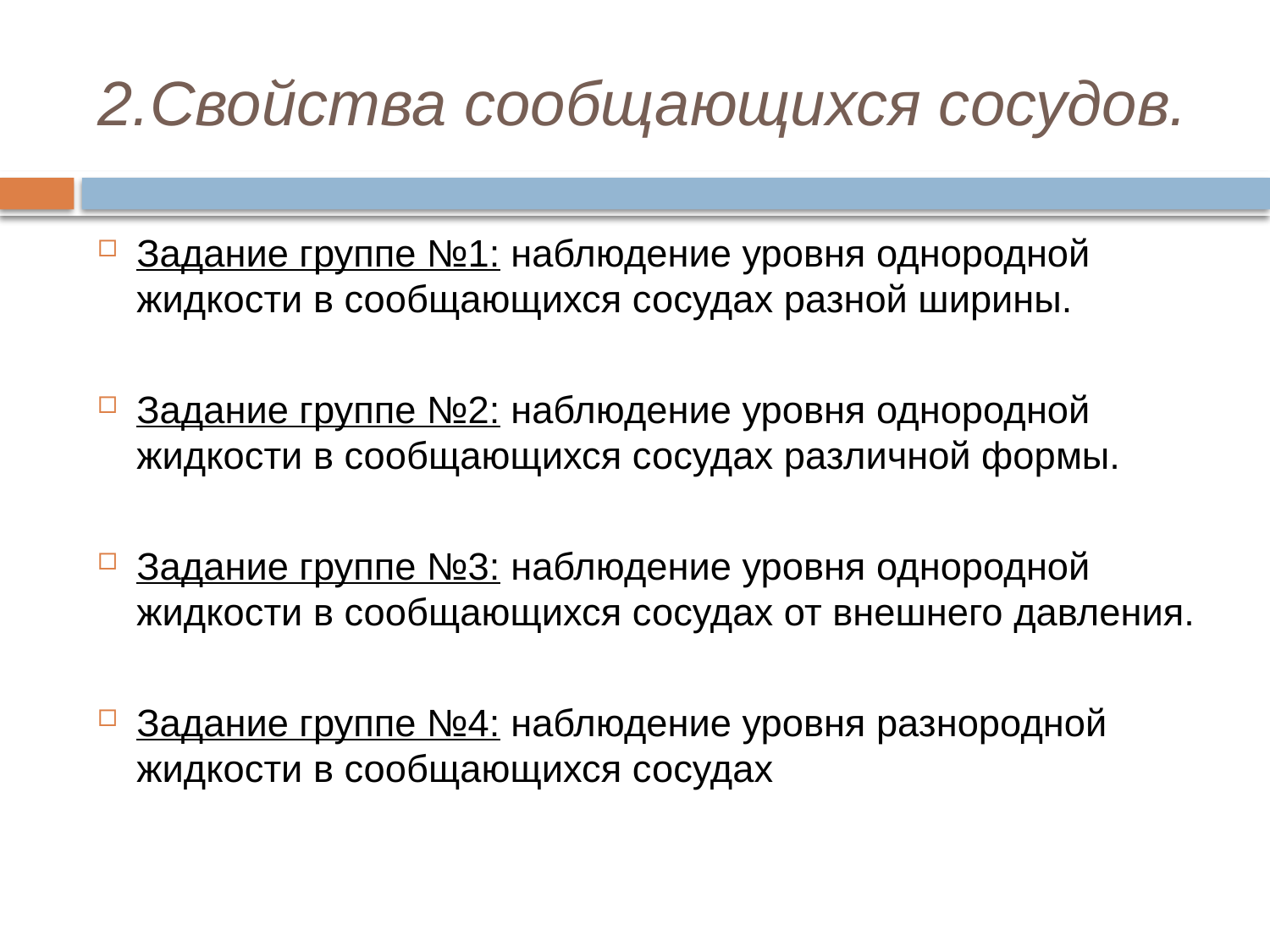

# 2.Свойства сообщающихся сосудов.
Задание группе №1: наблюдение уровня однородной жидкости в сообщающихся сосудах разной ширины.

Задание группе №2: наблюдение уровня однородной жидкости в сообщающихся сосудах различной формы.

Задание группе №3: наблюдение уровня однородной жидкости в сообщающихся сосудах от внешнего давления.

Задание группе №4: наблюдение уровня разнородной жидкости в сообщающихся сосудах